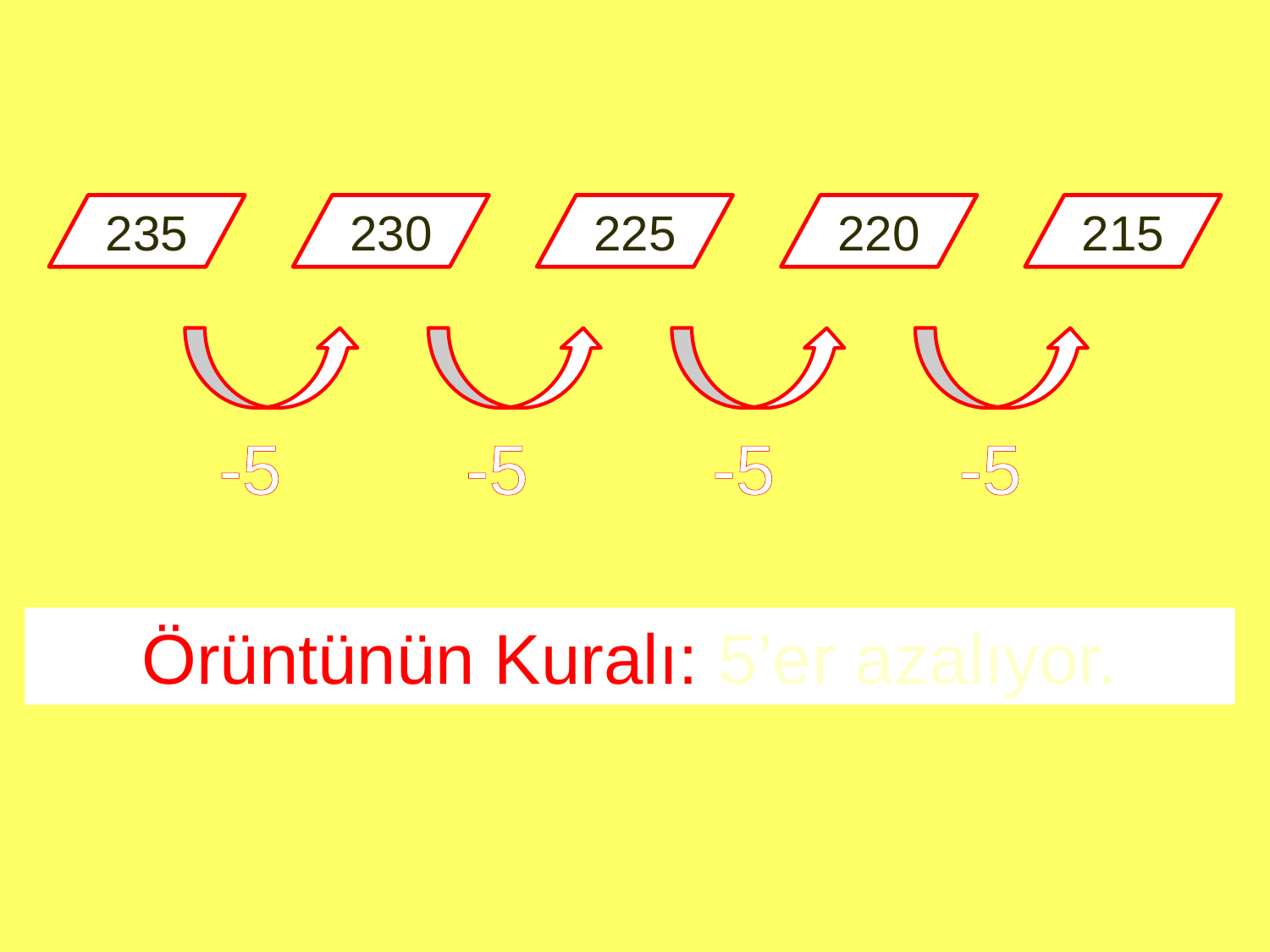

235
230
225
220
215

-5
-5
-5
-5
Örüntünün Kuralı: 5’er azalıyor.